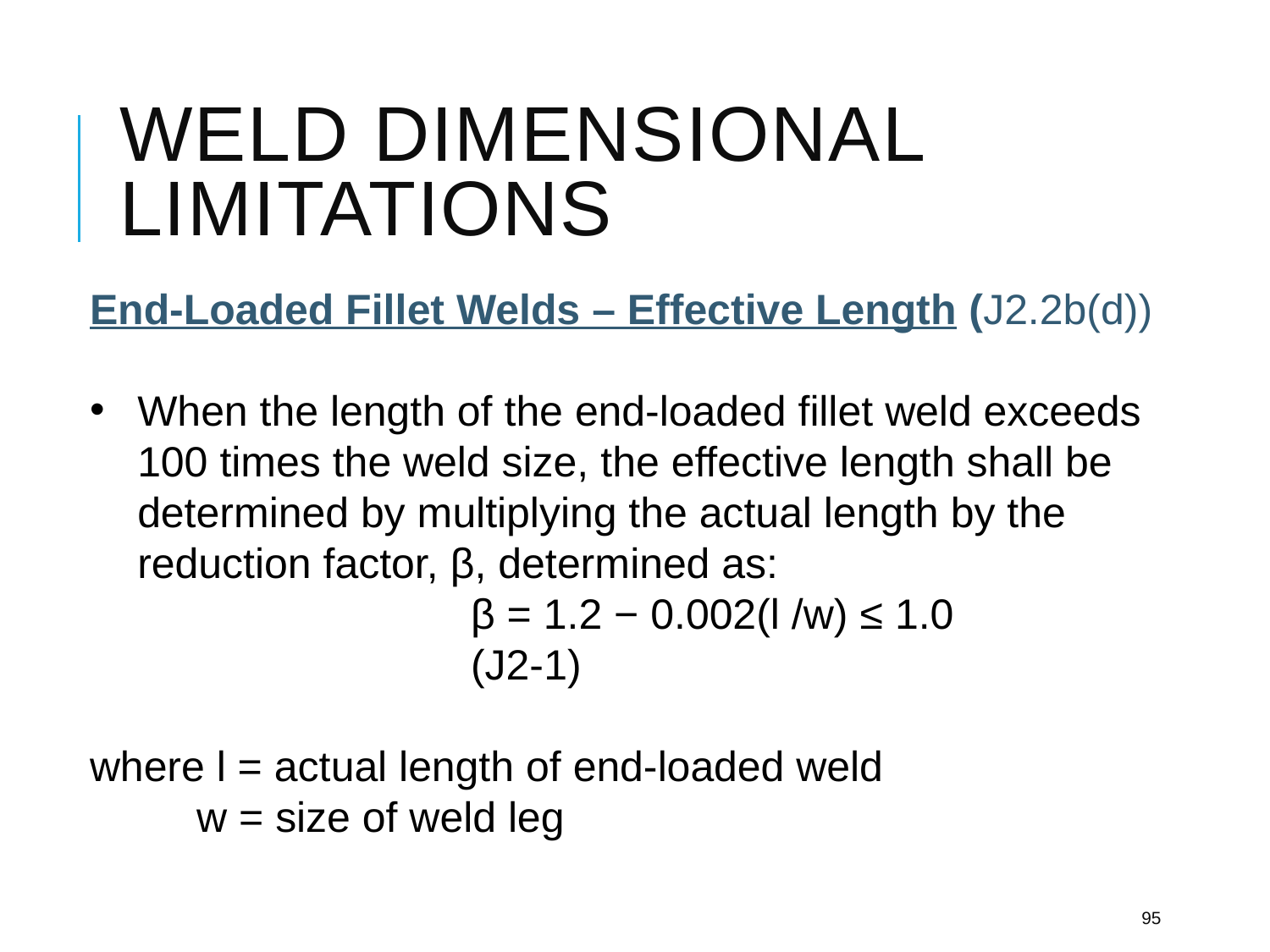

# Weld Dimensional limitations
End-Loaded Fillet Welds – Effective Length (J2.2b(d))

When the length of the end-loaded fillet weld exceeds 100 times the weld size, the effective length shall be determined by multiplying the actual length by the reduction factor, β, determined as:
			β = 1.2 − 0.002(l /w) ≤ 1.0 					(J2-1)

where l = actual length of end-loaded weld
         w = size of weld leg

95